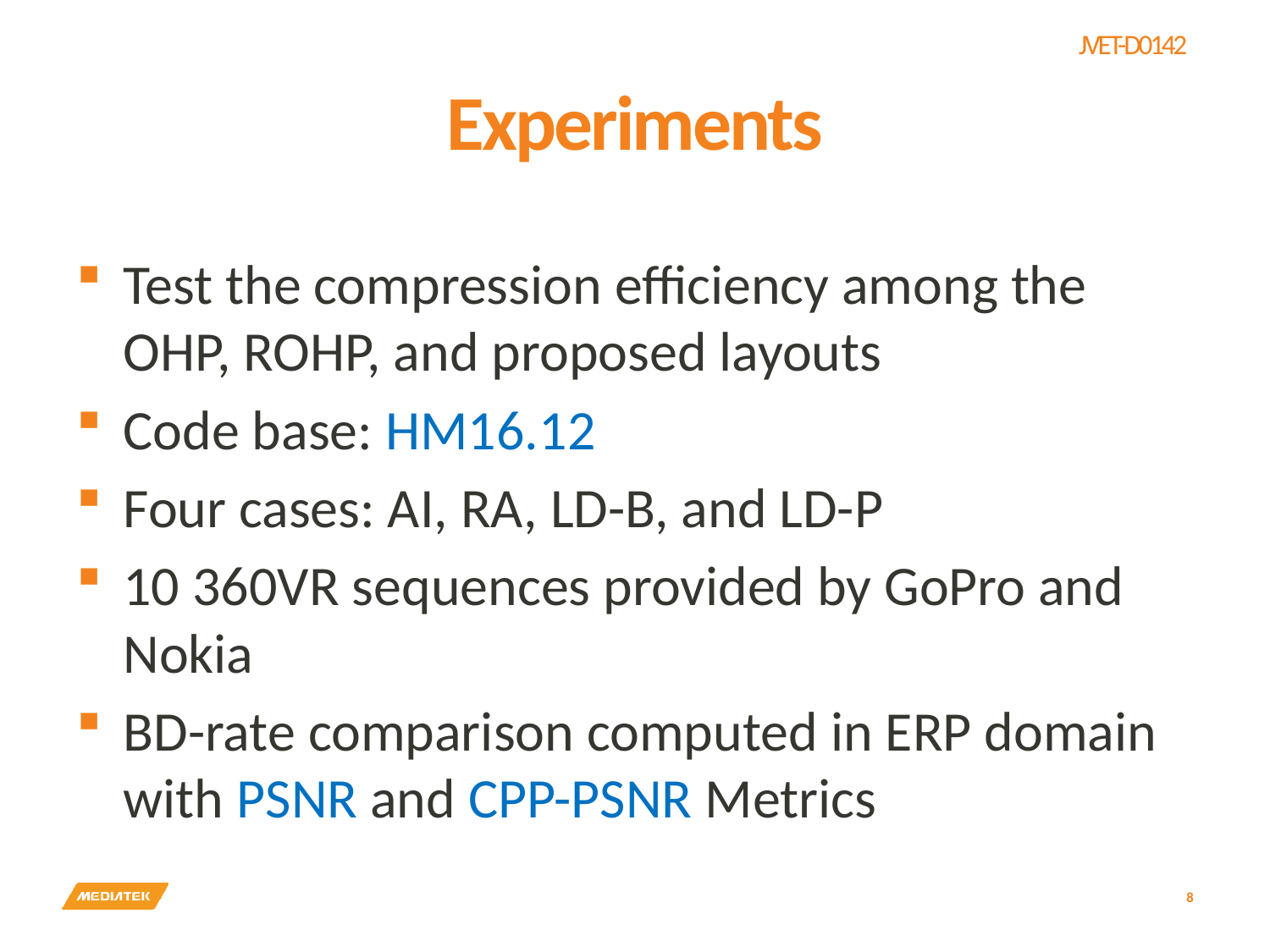

# Experiments
Test the compression efficiency among the OHP, ROHP, and proposed layouts
Code base: HM16.12
Four cases: AI, RA, LD-B, and LD-P
10 360VR sequences provided by GoPro and Nokia
BD-rate comparison computed in ERP domain with PSNR and CPP-PSNR Metrics

8